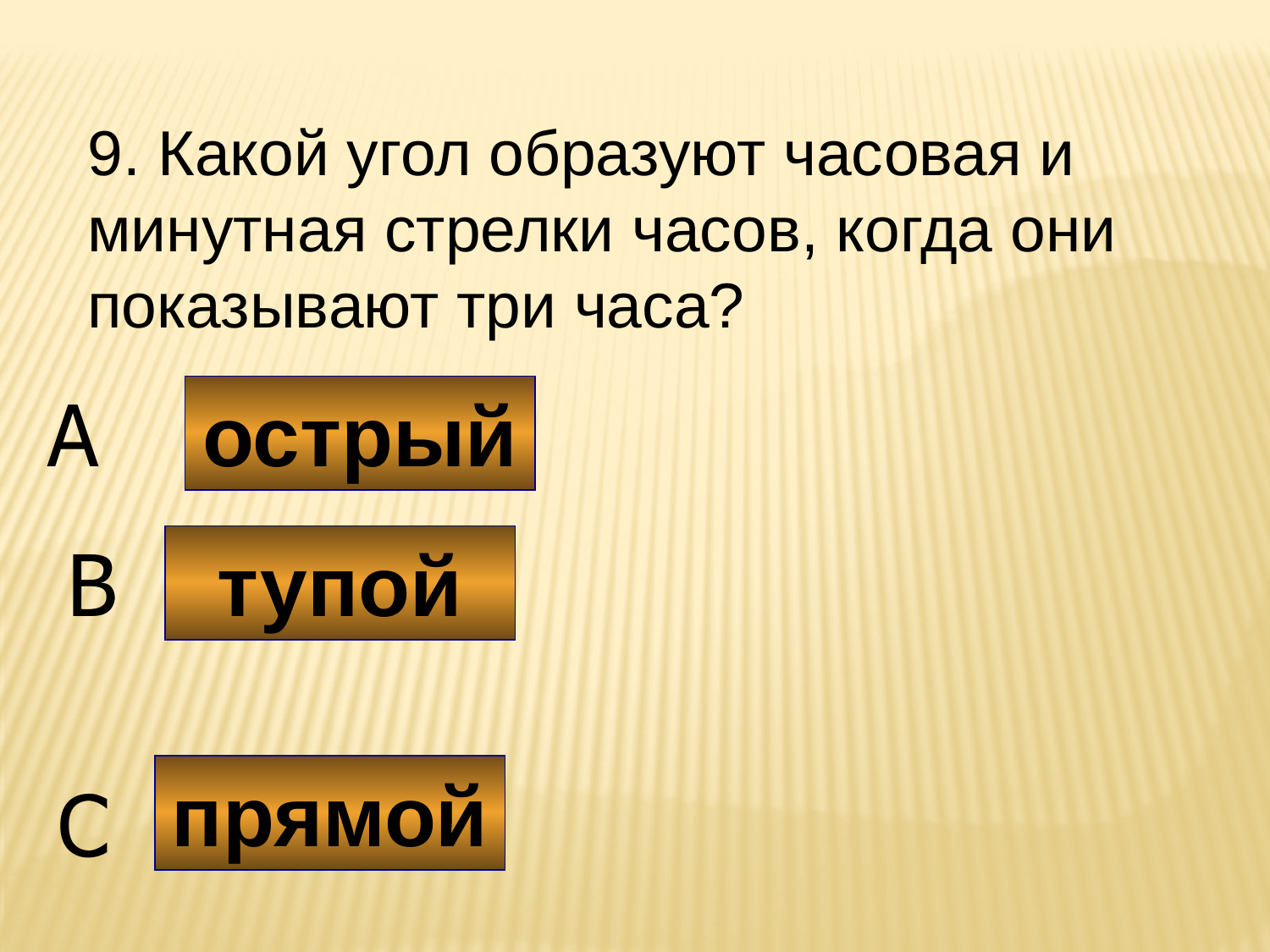

9. Какой угол образуют часовая и минутная стрелки часов, когда они показывают три часа?
A
острый
B
тупой
прямой
C